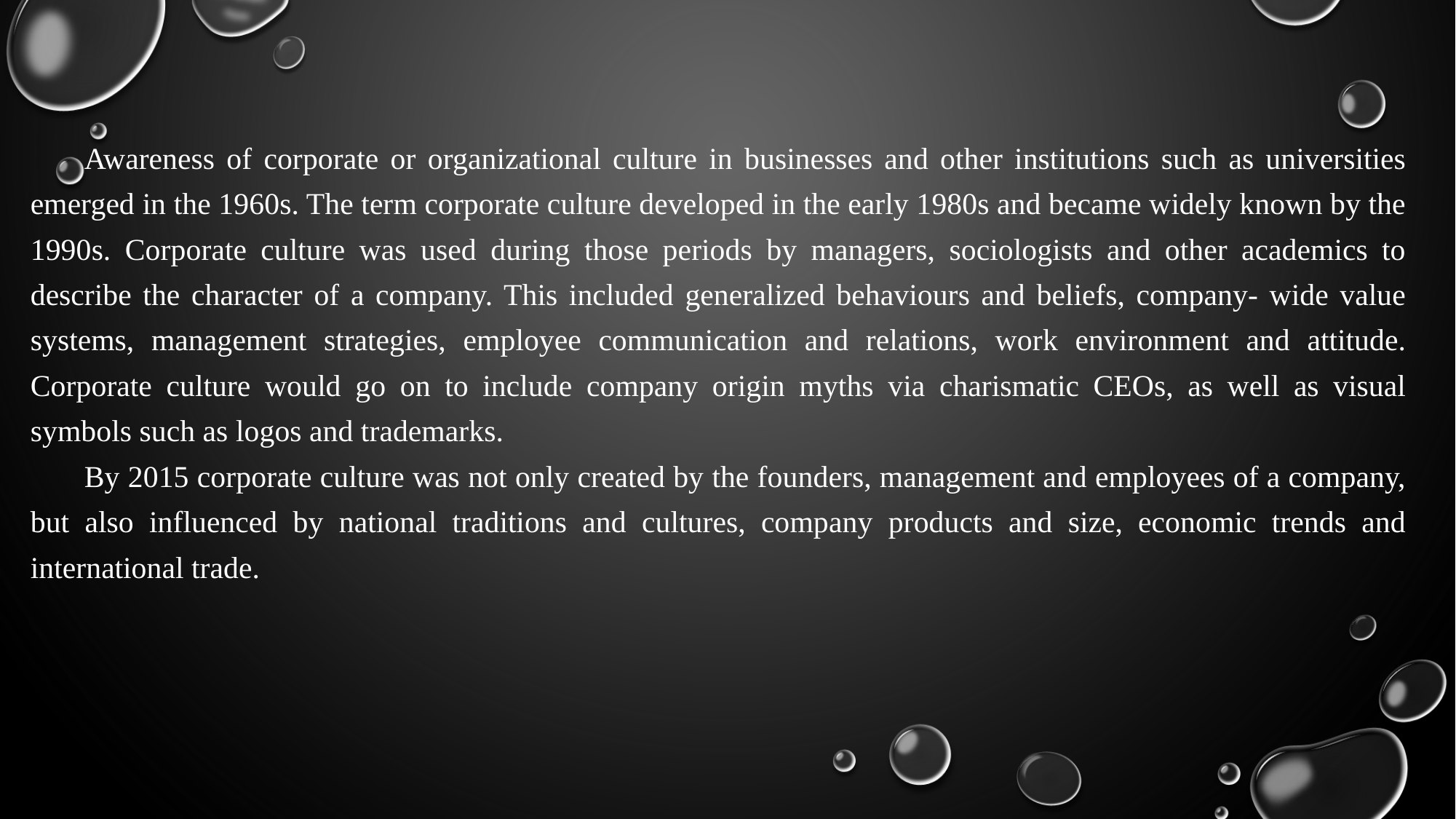

Awareness of corporate or organizational culture in businesses and other institutions such as universities emerged in the 1960s. The term corporate culture developed in the early 1980s and became widely known by the 1990s. Corporate culture was used during those periods by managers, sociologists and other academics to describe the character of a company. This included generalized behaviours and beliefs, company- wide value systems, management strategies, employee communication and relations, work environment and attitude. Corporate culture would go on to include company origin myths via charismatic CEOs, as well as visual symbols such as logos and trademarks.
By 2015 corporate culture was not only created by the founders, management and employees of a company, but also influenced by national traditions and cultures, company products and size, economic trends and international trade.